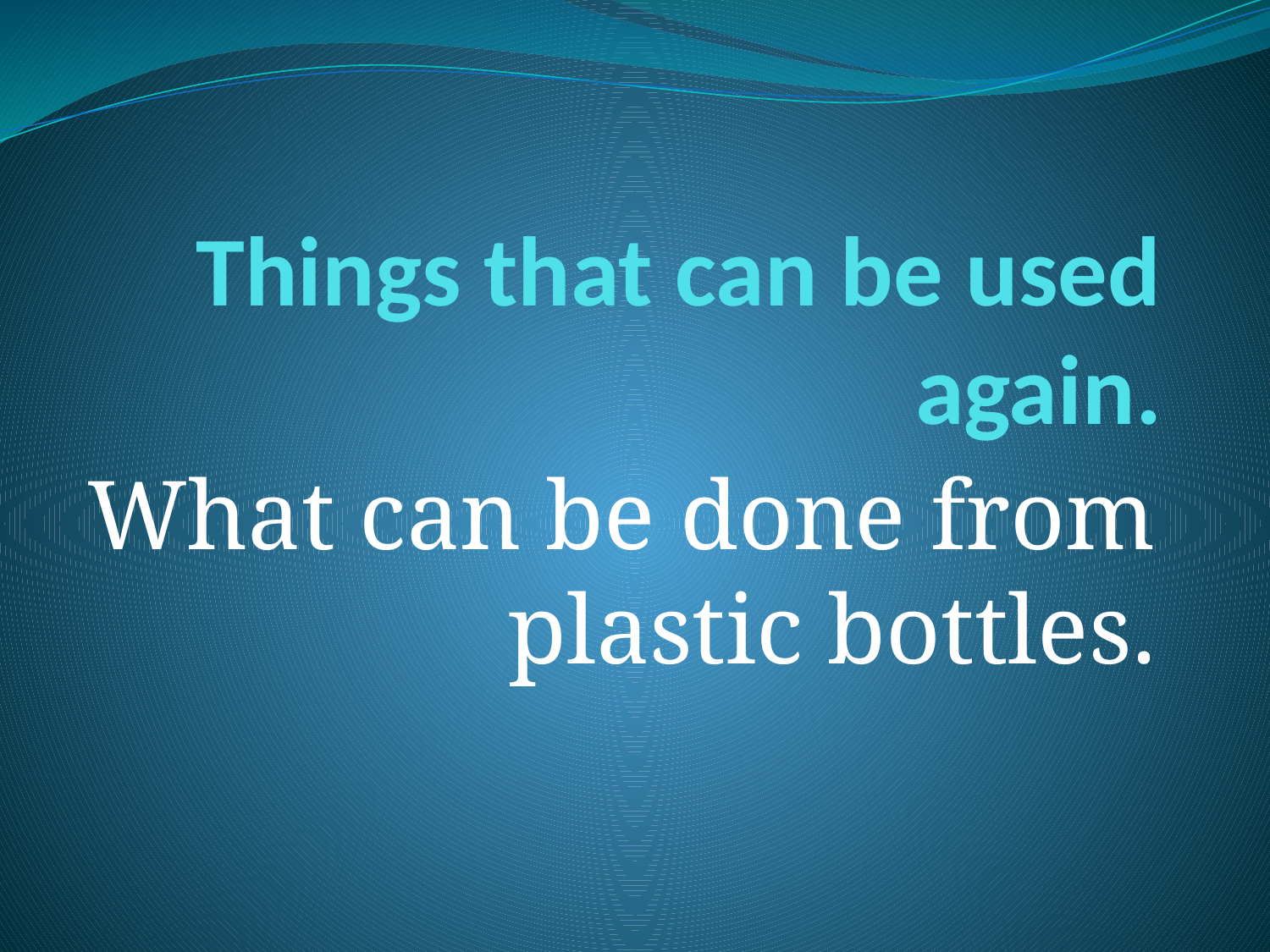

# Things that can be used again.
What can be done from plastic bottles.